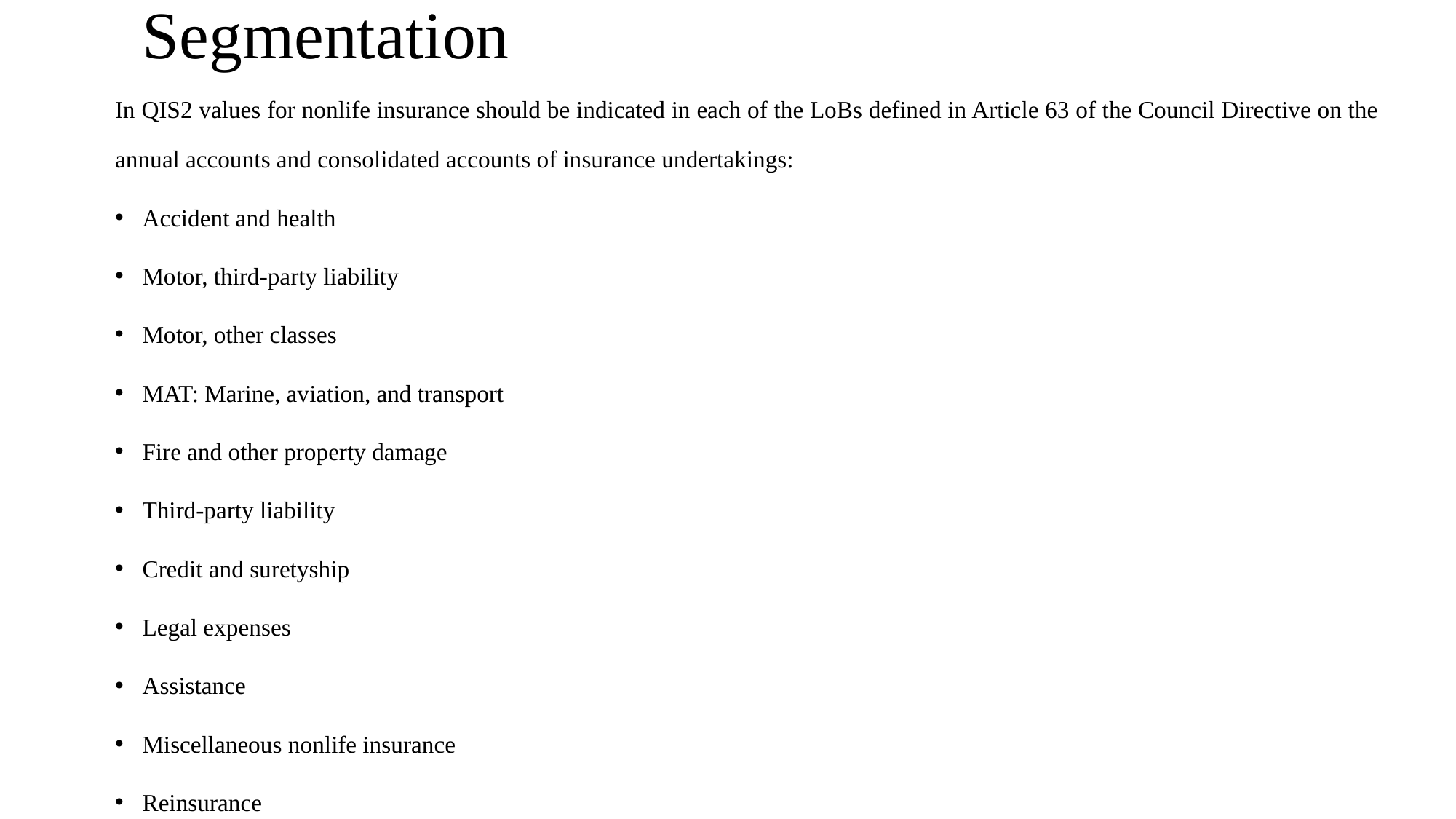

# Segmentation
In QIS2 values for nonlife insurance should be indicated in each of the LoBs defined in Article 63 of the Council Directive on the annual accounts and consolidated accounts of insurance undertakings:
Accident and health
Motor, third-party liability
Motor, other classes
MAT: Marine, aviation, and transport
Fire and other property damage
Third-party liability
Credit and suretyship
Legal expenses
Assistance
Miscellaneous nonlife insurance
Reinsurance